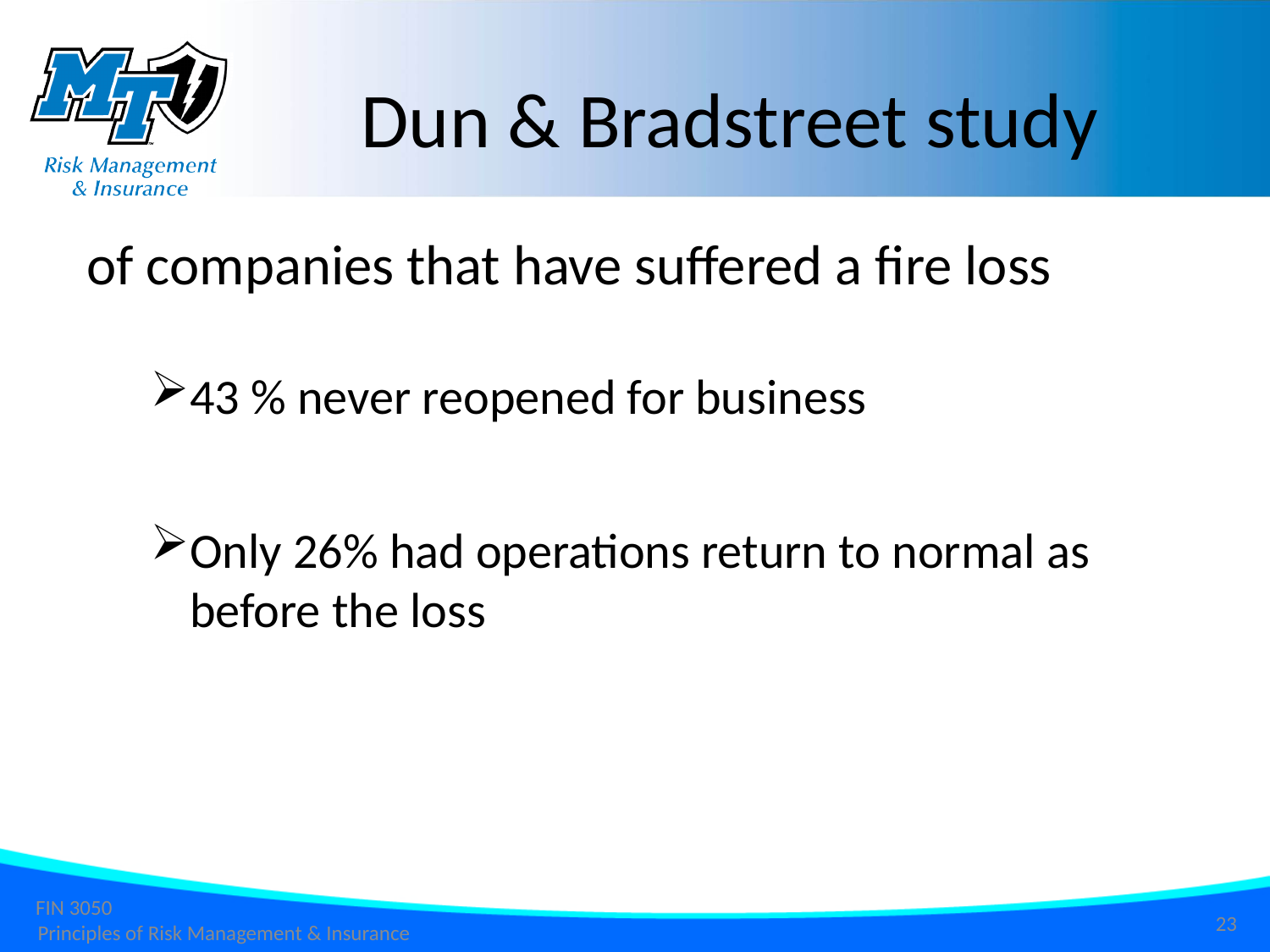

# Dun & Bradstreet study
of companies that have suffered a fire loss

43 % never reopened for business

Only 26% had operations return to normal as before the loss
23